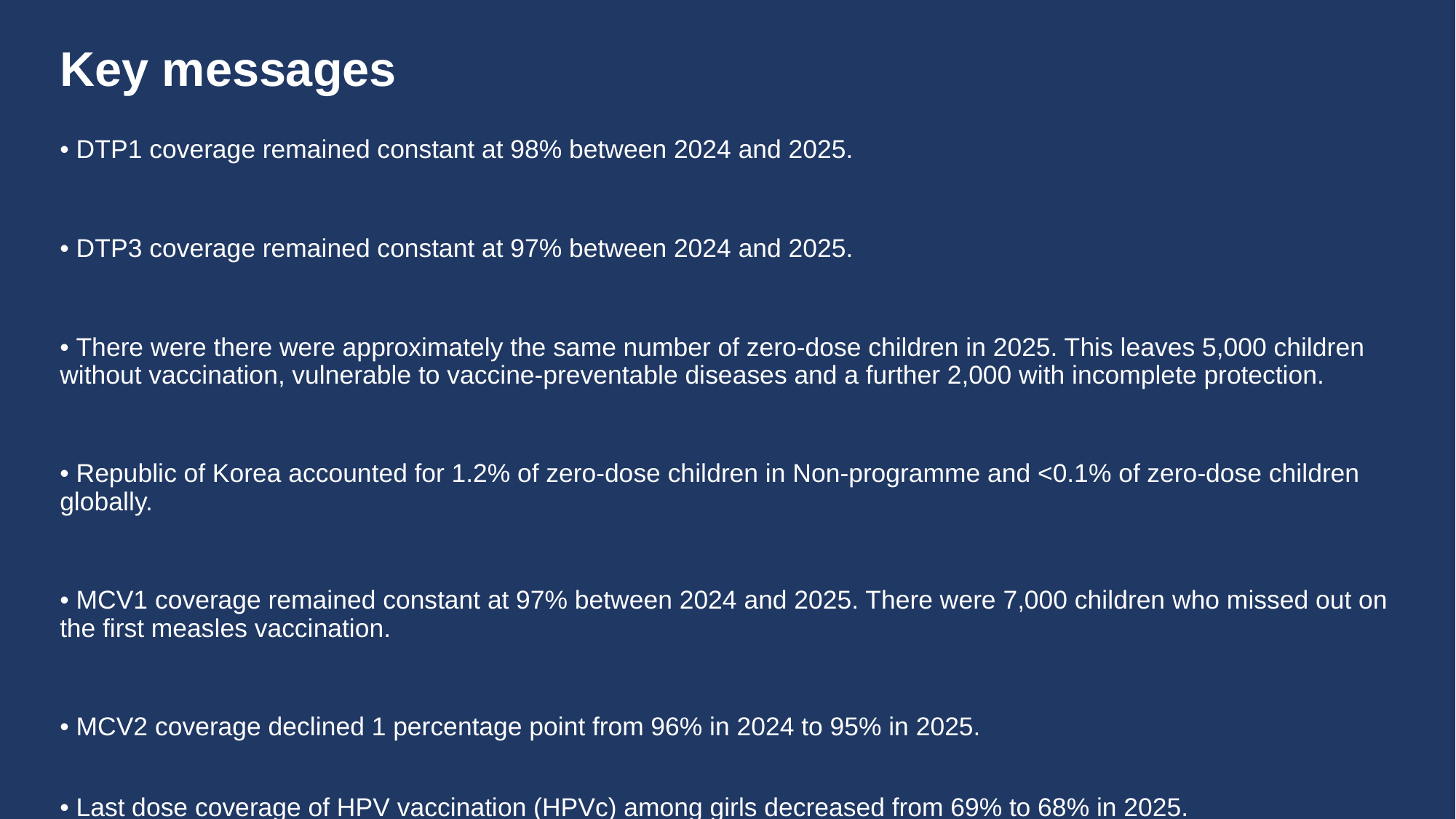

# Key messages
• DTP1 coverage remained constant at 98% between 2024 and 2025.

• DTP3 coverage remained constant at 97% between 2024 and 2025.

• There were there were approximately the same number of zero-dose children in 2025. This leaves 5,000 children without vaccination, vulnerable to vaccine-preventable diseases and a further 2,000 with incomplete protection.

• Republic of Korea accounted for 1.2% of zero-dose children in Non-programme and <0.1% of zero-dose children globally.

• MCV1 coverage remained constant at 97% between 2024 and 2025. There were 7,000 children who missed out on the first measles vaccination.

• MCV2 coverage declined 1 percentage point from 96% in 2024 to 95% in 2025.

• Last dose coverage of HPV vaccination (HPVc) among girls decreased from 69% to 68% in 2025.